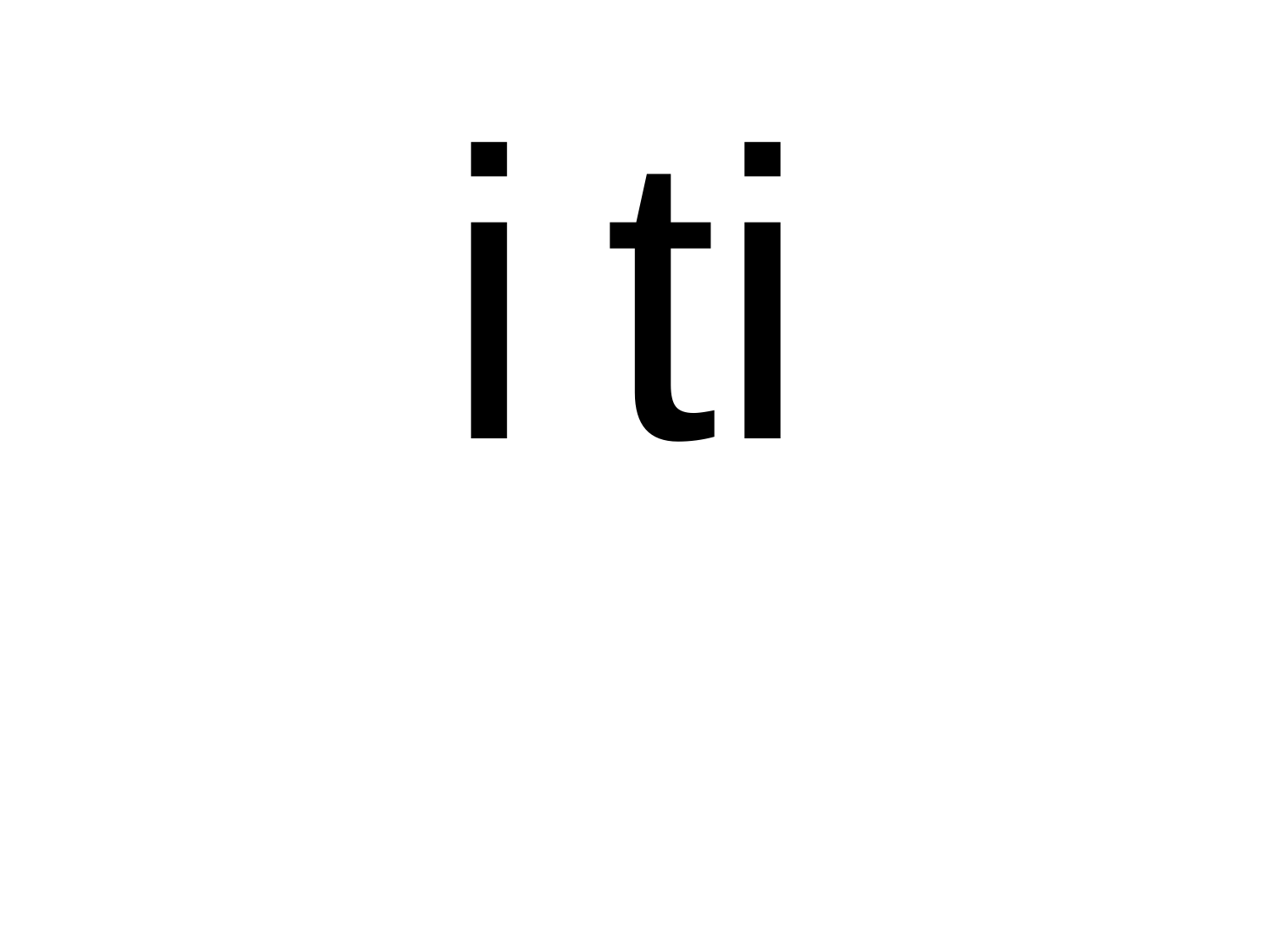

| i |
| --- |
| ti |
| --- |